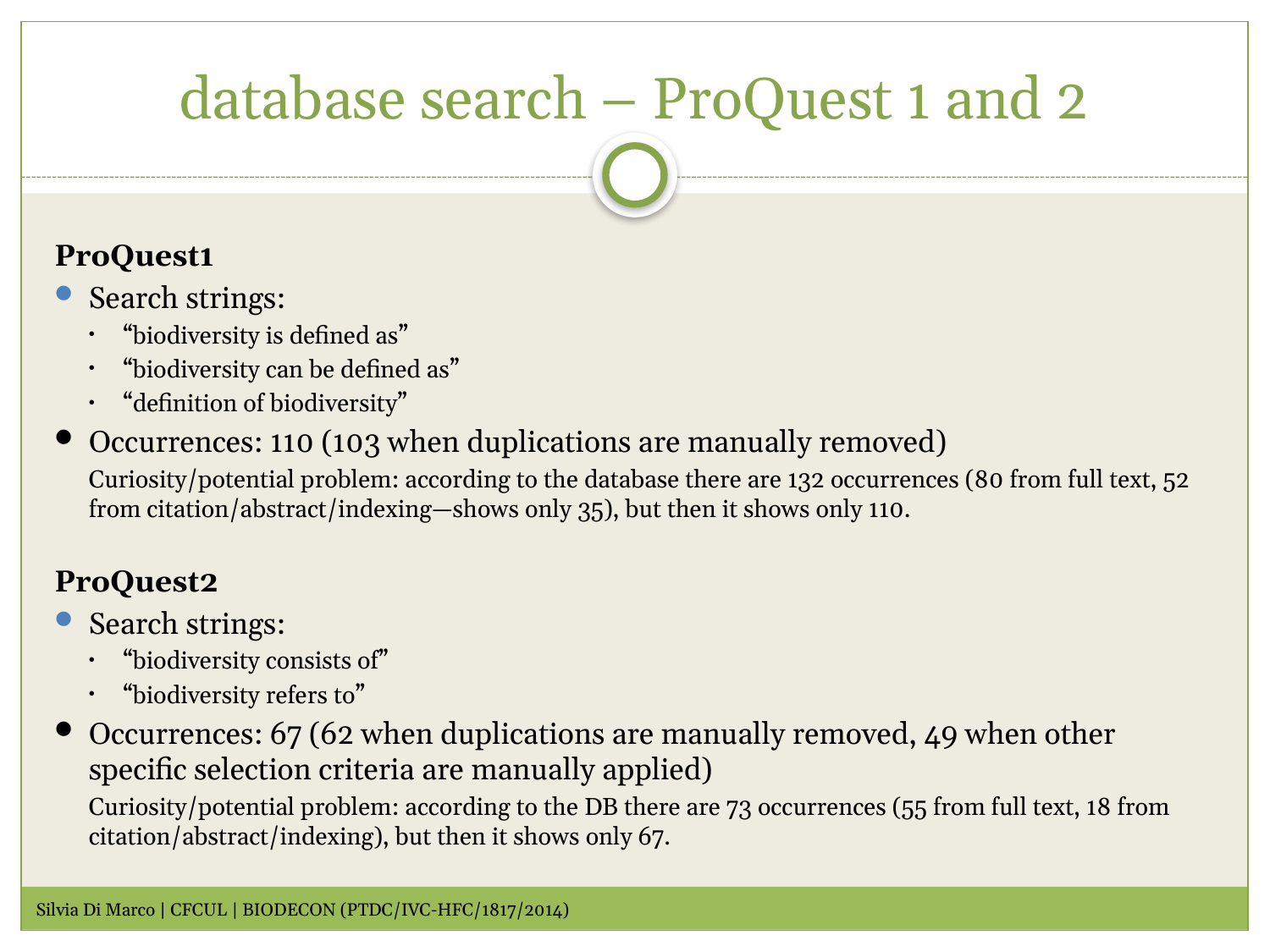

# database search – ProQuest 1 and 2
ProQuest1
Search strings:
“biodiversity is defined as”
“biodiversity can be defined as”
“definition of biodiversity”
Occurrences: 110 (103 when duplications are manually removed)
Curiosity/potential problem: according to the database there are 132 occurrences (80 from full text, 52 from citation/abstract/indexing—shows only 35), but then it shows only 110.

ProQuest2
Search strings:
“biodiversity consists of”
“biodiversity refers to”
Occurrences: 67 (62 when duplications are manually removed, 49 when other specific selection criteria are manually applied)
Curiosity/potential problem: according to the DB there are 73 occurrences (55 from full text, 18 from citation/abstract/indexing), but then it shows only 67.

Silvia Di Marco | CFCUL | BIODECON (PTDC/IVC-HFC/1817/2014)